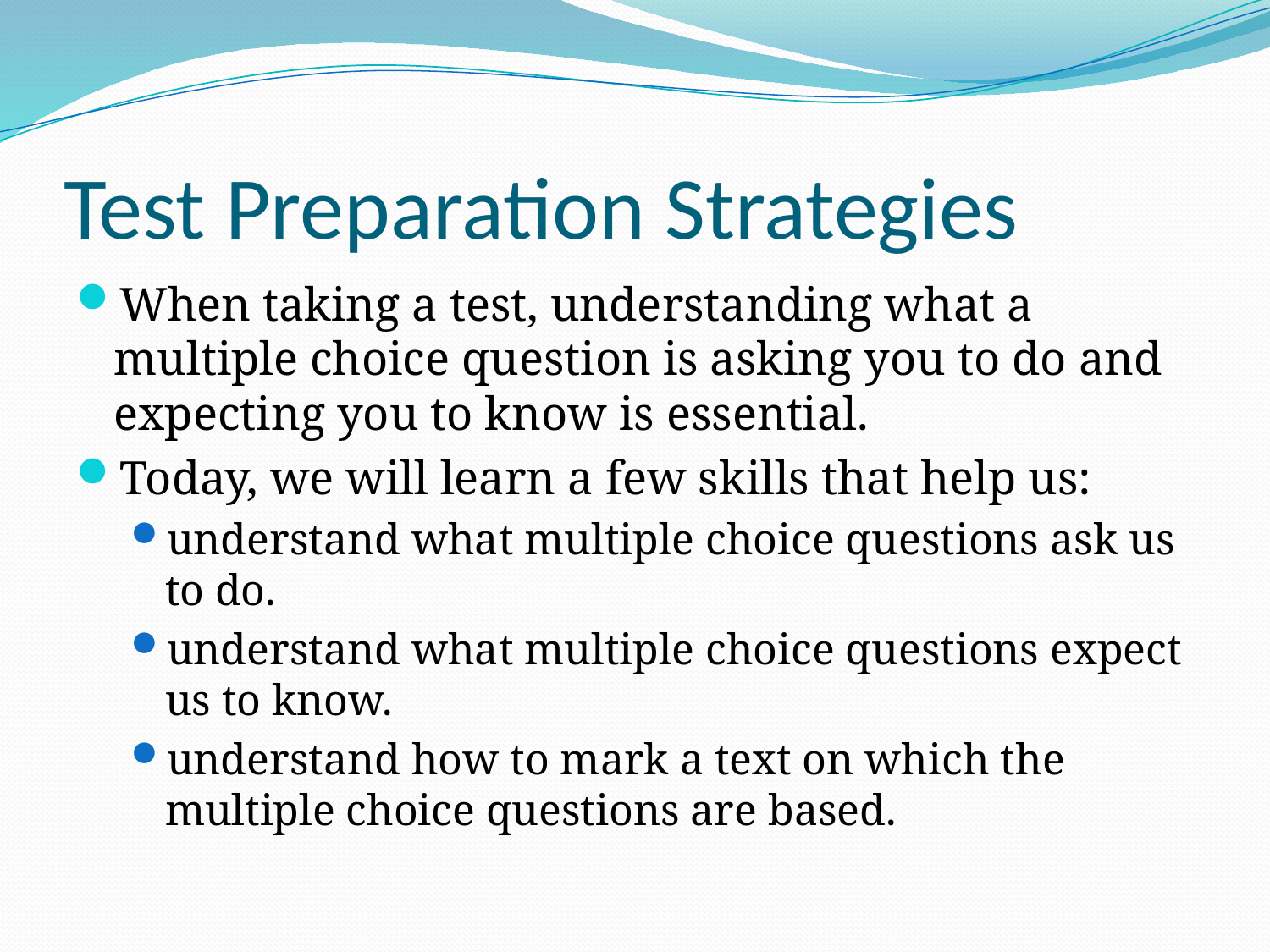

# Test Preparation Strategies
When taking a test, understanding what a multiple choice question is asking you to do and expecting you to know is essential.
Today, we will learn a few skills that help us:
understand what multiple choice questions ask us to do.
understand what multiple choice questions expect us to know.
understand how to mark a text on which the multiple choice questions are based.